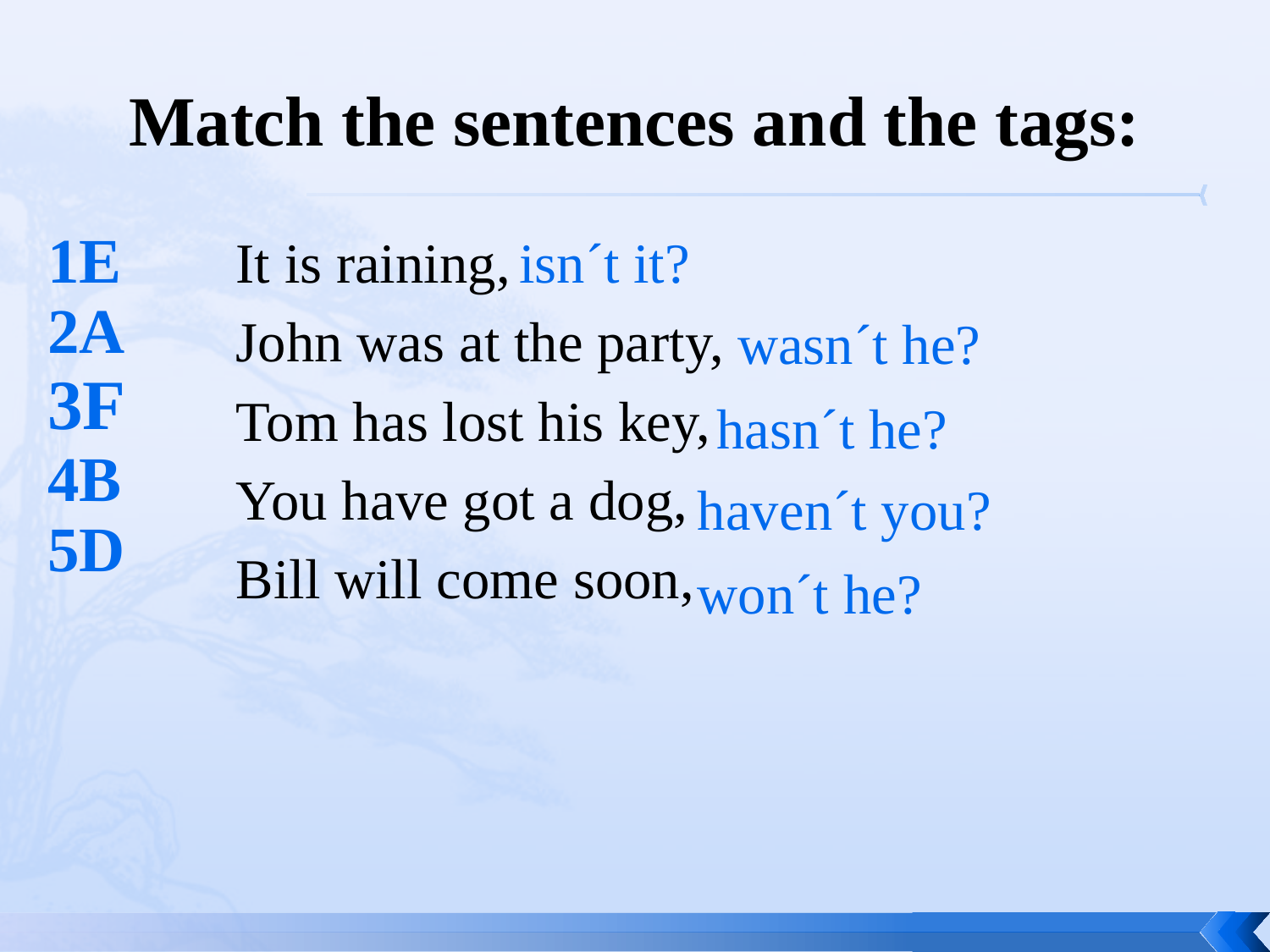

# Match the sentences and the tags:
| 1E 2A 3F 4B 5D |
| --- |
isn´t it?
It is raining,
John was at the party,
Tom has lost his key,
You have got a dog,
Bill will come soon,
wasn´t he?
hasn´t he?
haven´t you?
won´t he?